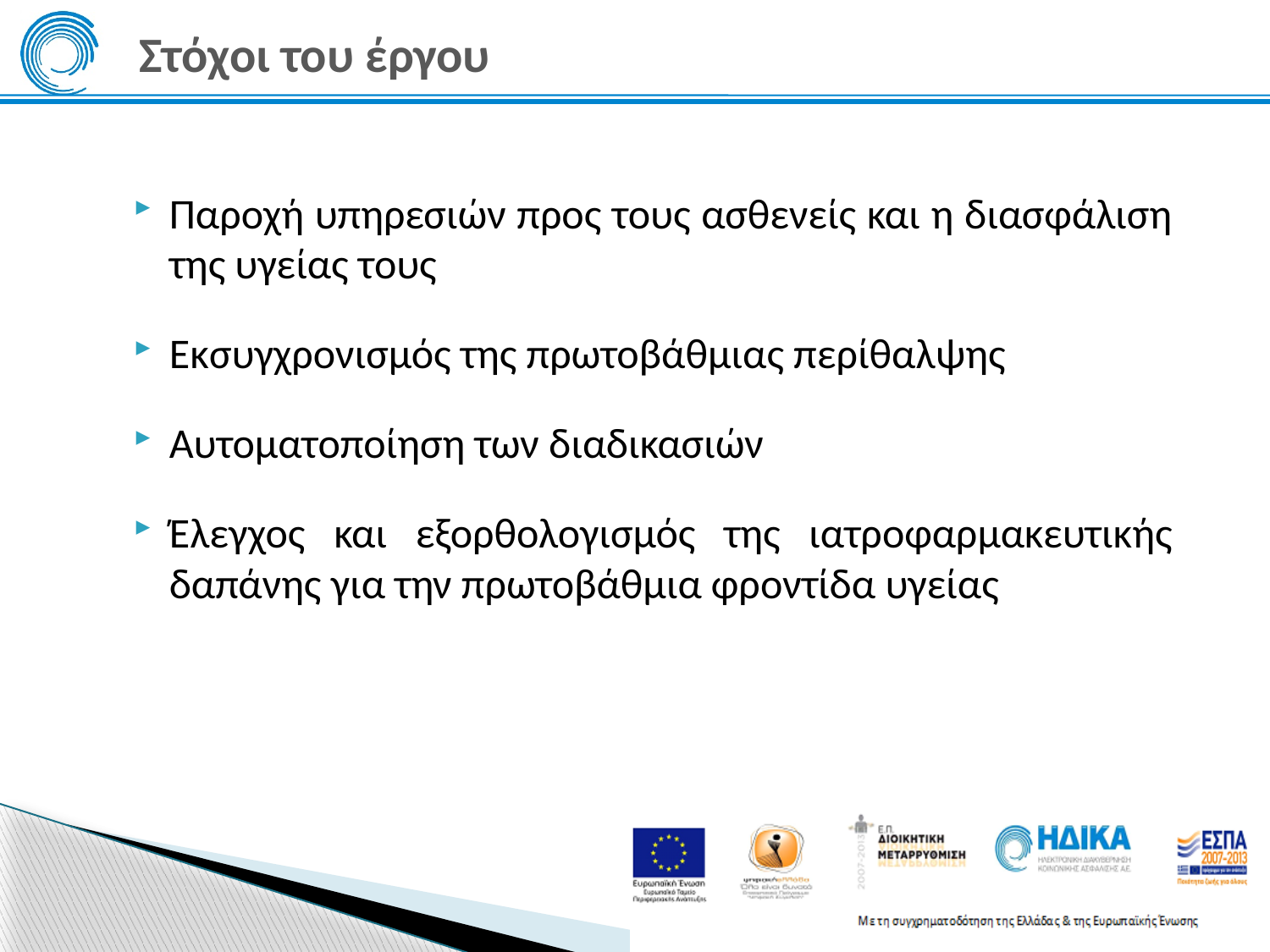

# Στόχοι του έργου

Παροχή υπηρεσιών προς τους ασθενείς και η διασφάλιση της υγείας τους
Εκσυγχρονισμός της πρωτοβάθμιας περίθαλψης
Αυτοματοποίηση των διαδικασιών
Έλεγχος και εξορθολογισμός της ιατροφαρμακευτικής δαπάνης για την πρωτοβάθμια φροντίδα υγείας